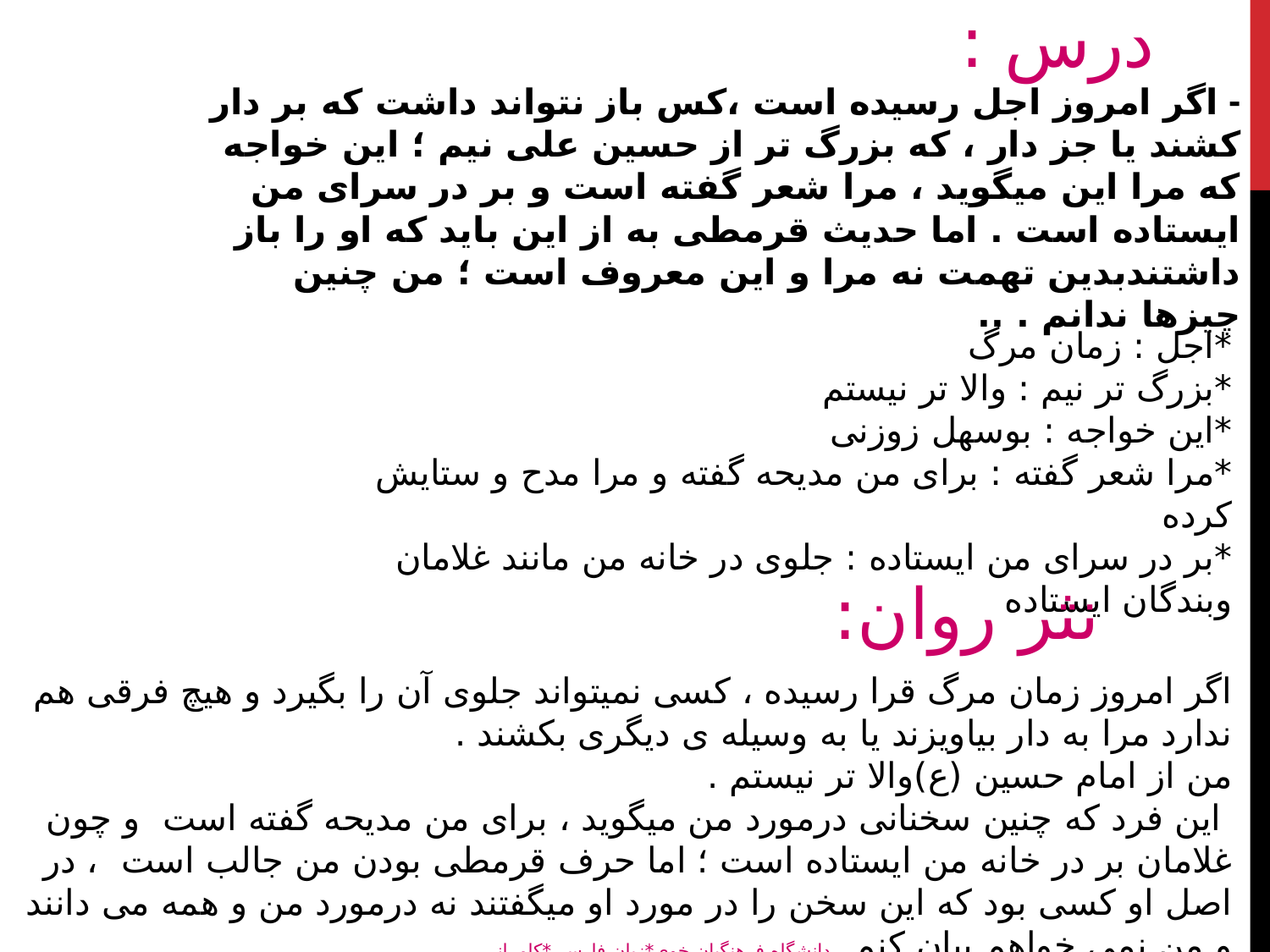

# متن درس :
- اگر امروز اجل رسیده است ،کس باز نتواند داشت که بر دار کشند یا جز دار ، که بزرگ تر از حسین علی نیم ؛ این خواجه که مرا این میگوید ، مرا شعر گفته است و بر در سرای من ایستاده است . اما حدیث قرمطی به از این باید که او را باز داشتندبدین تهمت نه مرا و این معروف است ؛ من چنین چیزها ندانم . ..
*اجل : زمان مرگ
*بزرگ تر نیم : والا تر نیستم
*این خواجه : بوسهل زوزنی
*مرا شعر گفته : برای من مدیحه گفته و مرا مدح و ستایش کرده
*بر در سرای من ایستاده : جلوی در خانه من مانند غلامان  وبندگان ایستاده

نثر روان:
اگر امروز زمان مرگ قرا رسیده ، کسی نمیتواند جلوی آن را بگیرد و هیچ فرقی هم ندارد مرا به دار بیاویزند یا به وسیله ی دیگری بکشند .
من از امام حسین (ع)والا تر نیستم .
 این فرد که چنین سخنانی درمورد من میگوید ، برای من مدیحه گفته است  و چون غلامان بر در خانه من ایستاده است ؛ اما حرف قرمطی بودن من جالب است  ، در اصل او کسی بود که این سخن را در مورد او میگفتند نه درمورد من و همه می دانند و من نمی خواهم بیان کنم. دانشگاه فرهنگیان خوی*زبان فارسی*کامرانی